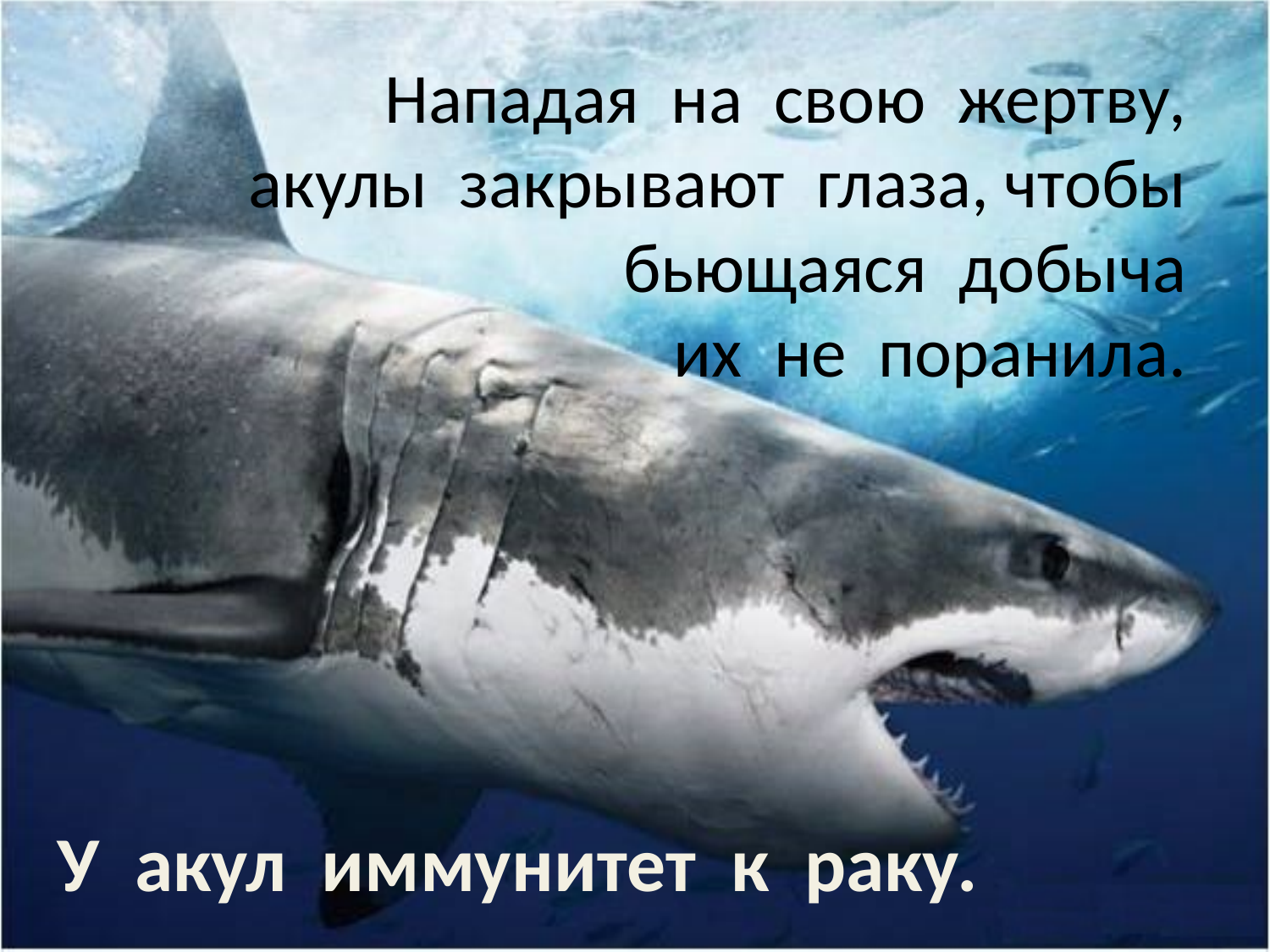

Нападая  на  свою  жертву,
акулы  закрывают  глаза, чтобы  бьющаяся  добыча
их  не  поранила.

У  акул  иммунитет  к  раку.